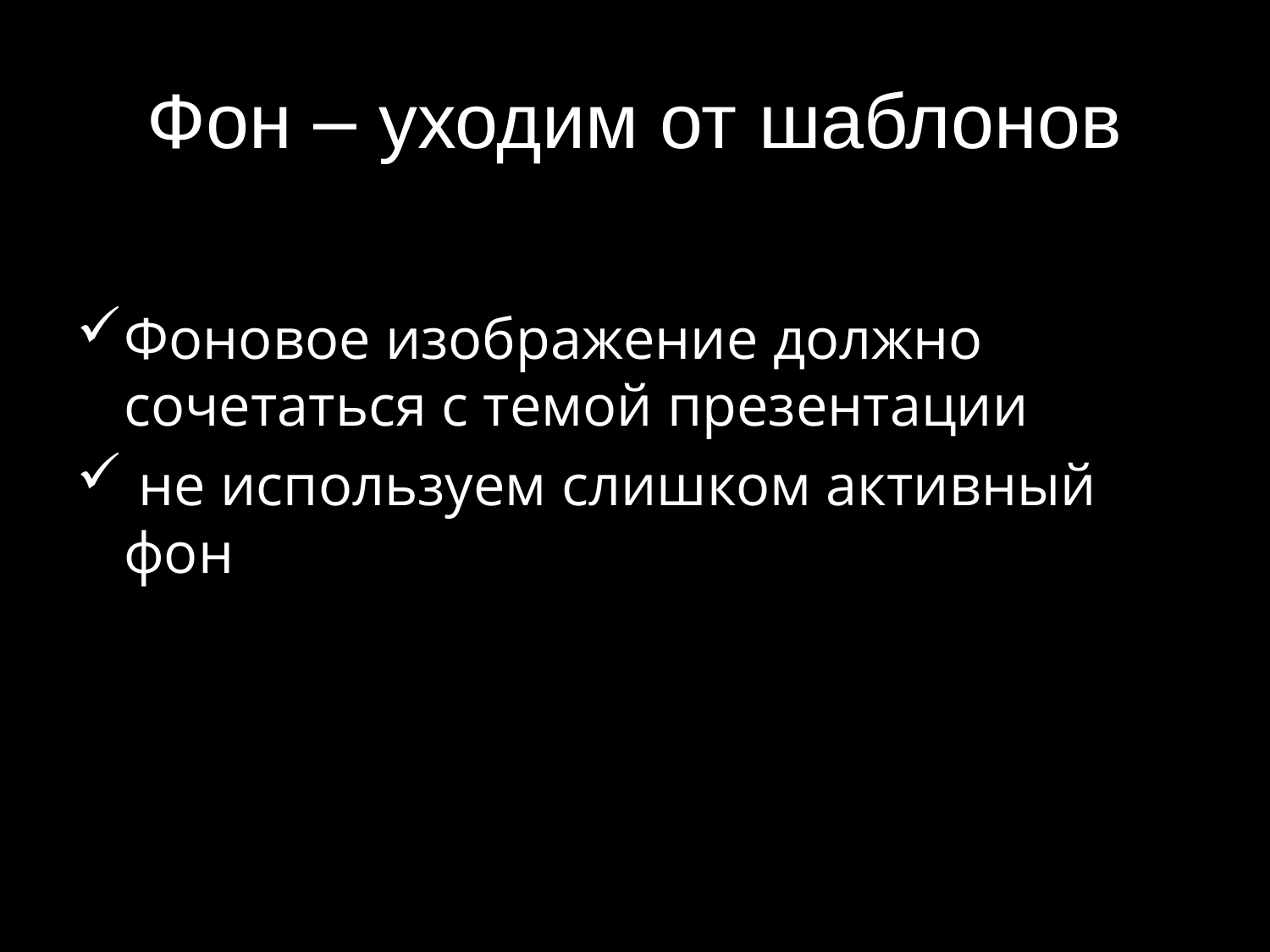

# Фон – уходим от шаблонов
Фоновое изображение должно сочетаться с темой презентации
 не используем слишком активный фон